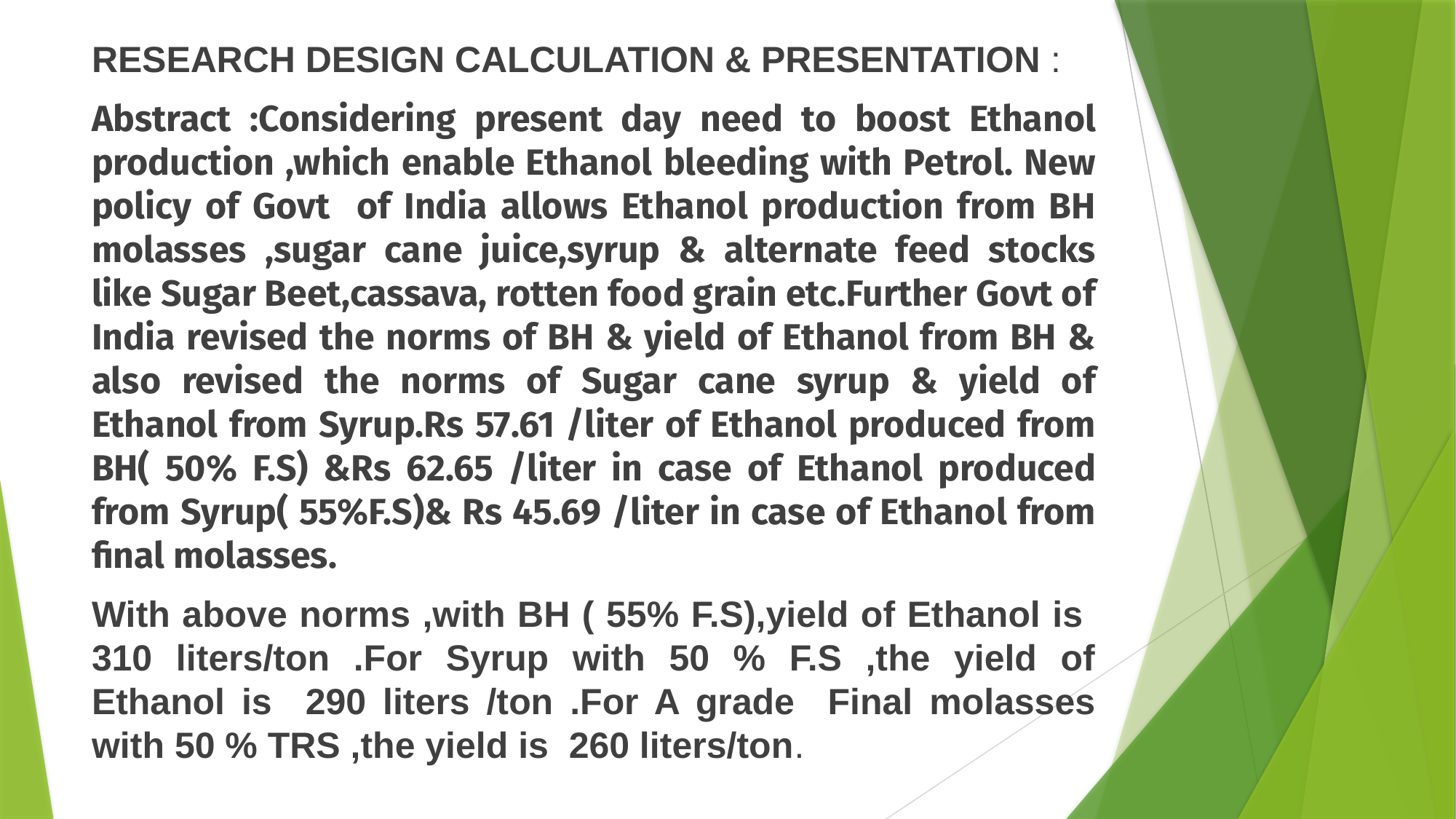

RESEARCH DESIGN CALCULATION & PRESENTATION :
Abstract :Considering present day need to boost Ethanol production ,which enable Ethanol bleeding with Petrol. New policy of Govt  of India allows Ethanol production from BH molasses ,sugar cane juice,syrup & alternate feed stocks like Sugar Beet,cassava, rotten food grain etc.Further Govt of India revised the norms of BH & yield of Ethanol from BH & also revised the norms of Sugar cane syrup & yield of Ethanol from Syrup.Rs 57.61 /liter of Ethanol produced from BH( 50% F.S) &Rs 62.65 /liter in case of Ethanol produced from Syrup( 55%F.S)& Rs 45.69 /liter in case of Ethanol from final molasses.
With above norms ,with BH ( 55% F.S),yield of Ethanol is  310 liters/ton .For Syrup with 50 % F.S ,the yield of Ethanol is  290 liters /ton .For A grade  Final molasses with 50 % TRS ,the yield is  260 liters/ton.